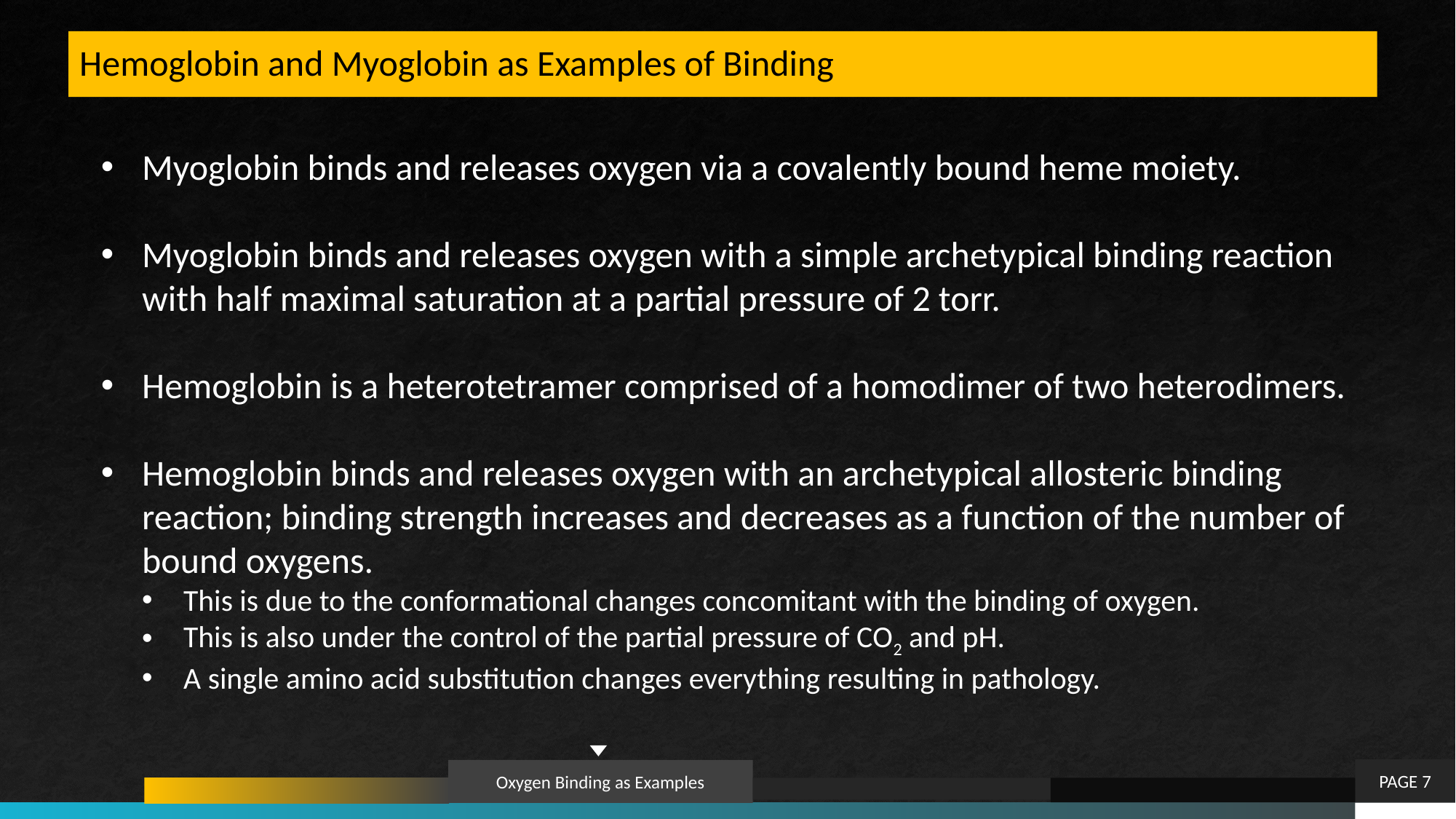

# Hemoglobin and Myoglobin as Examples of Binding
Myoglobin binds and releases oxygen via a covalently bound heme moiety.

Myoglobin binds and releases oxygen with a simple archetypical binding reaction with half maximal saturation at a partial pressure of 2 torr.

Hemoglobin is a heterotetramer comprised of a homodimer of two heterodimers.

Hemoglobin binds and releases oxygen with an archetypical allosteric binding reaction; binding strength increases and decreases as a function of the number of bound oxygens.
This is due to the conformational changes concomitant with the binding of oxygen.
This is also under the control of the partial pressure of CO2 and pH.
A single amino acid substitution changes everything resulting in pathology.

PAGE 7
Oxygen Binding as Examples